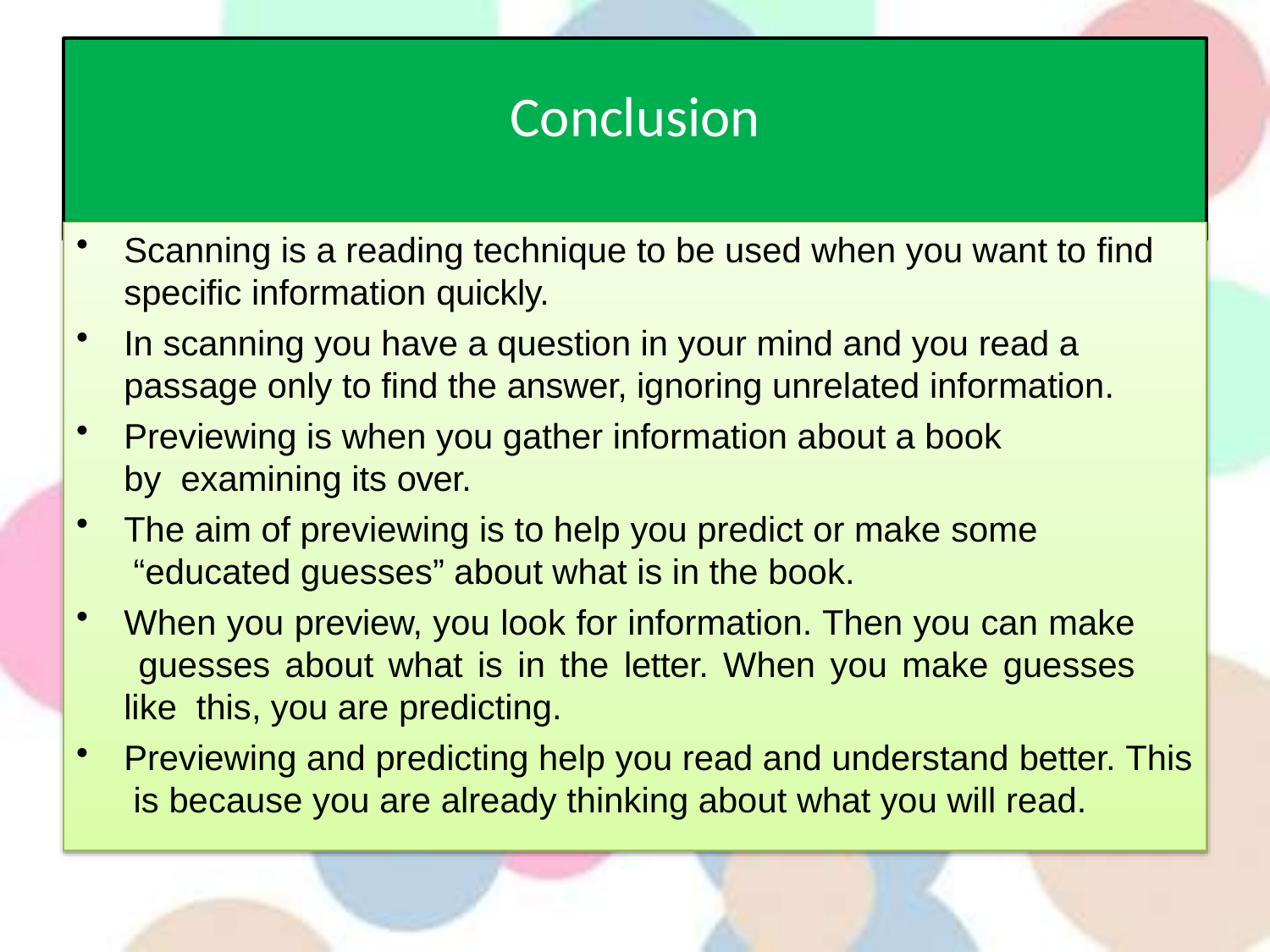

# Conclusion

Scanning is a reading technique to be used when you want to find
specific information quickly.
In scanning you have a question in your mind and you read a  passage only to find the answer, ignoring unrelated information.
Previewing is when you gather information about a book by  examining its over.
The aim of previewing is to help you predict or make some  “educated guesses” about what is in the book.
When you preview, you look for information. Then you can make  guesses about what is in the letter. When you make guesses like  this, you are predicting.
Previewing and predicting help you read and understand better. This  is because you are already thinking about what you will read.